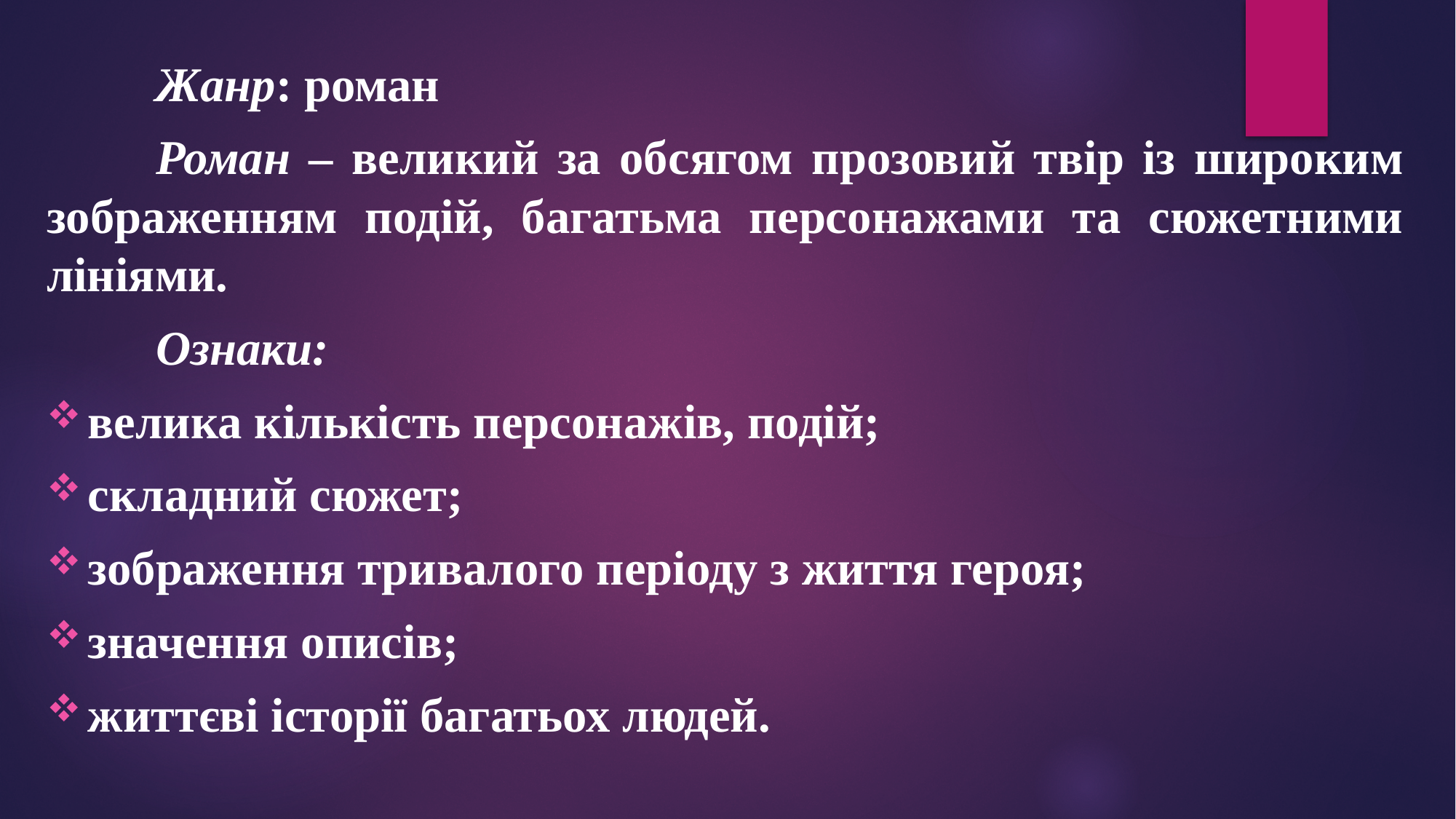

Жанр: роман
	Роман – великий за обсягом прозовий твір із широким зображенням подій, багатьма персонажами та сюжетними лініями.
	Ознаки:
велика кількість персонажів, подій;
складний сюжет;
зображення тривалого періоду з життя героя;
значення описів;
життєві історії багатьох людей.